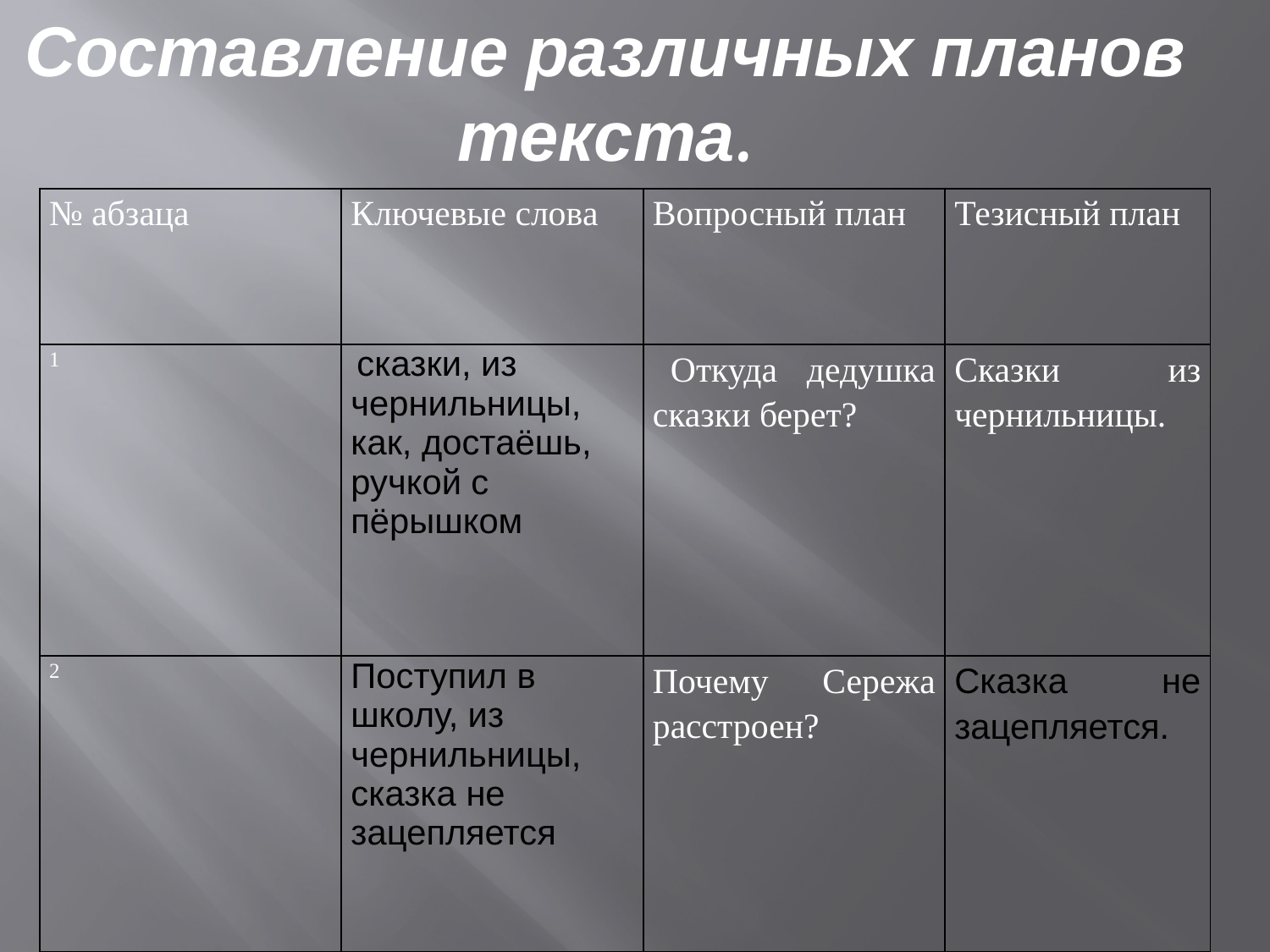

Составление различных планов текста.
| № абзаца | Ключевые слова | Вопросный план | Тезисный план |
| --- | --- | --- | --- |
| 1 | сказки, из чернильницы, как, достаёшь, ручкой с пёрышком | Откуда дедушка сказки берет? | Сказки из чернильницы. |
| 2 | Поступил в школу, из чернильницы, сказка не зацепляется | Почему Сережа расстроен? | Сказка не зацепляется. |